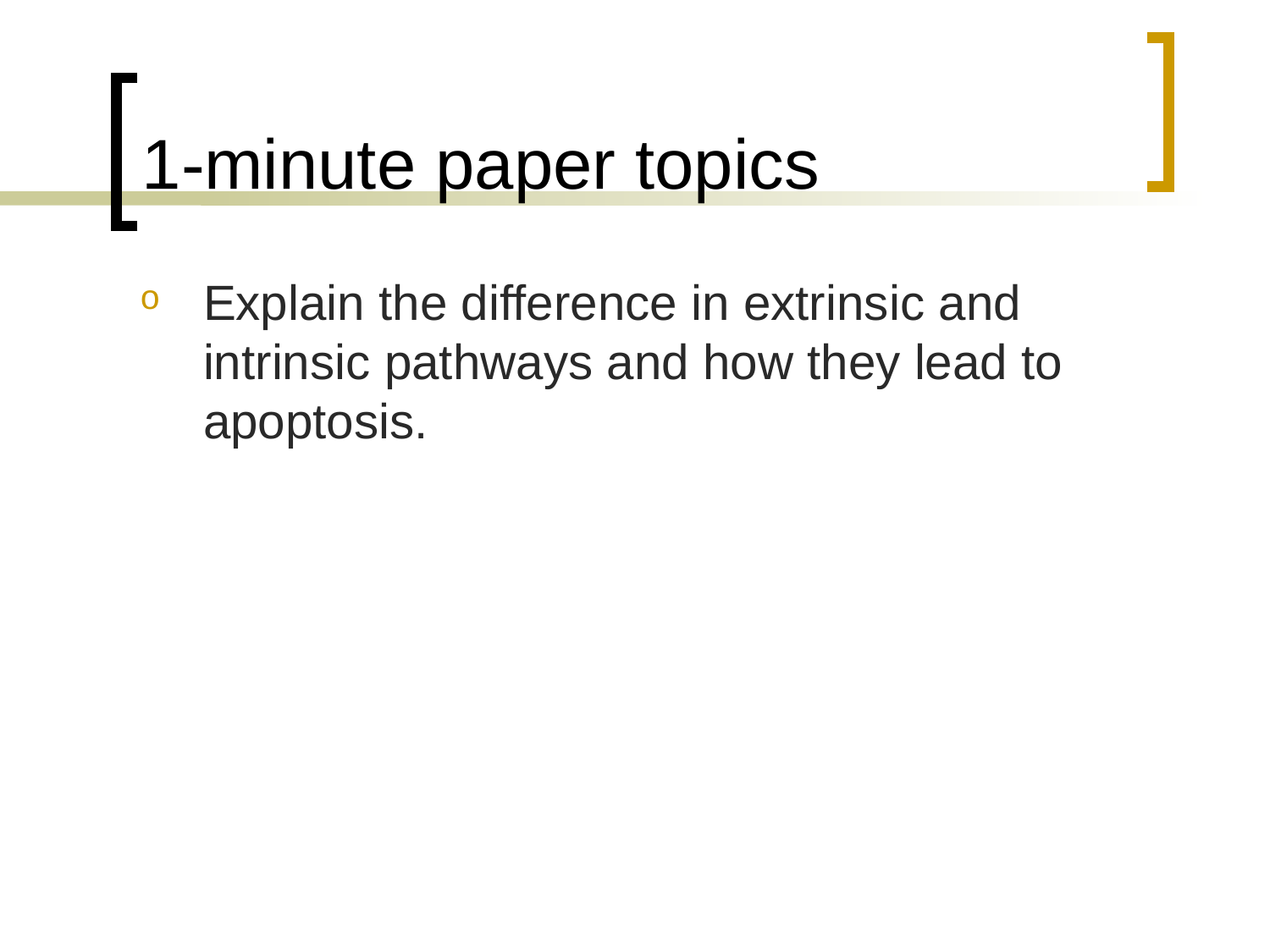

# 1-minute paper topics
Explain the difference in extrinsic and intrinsic pathways and how they lead to apoptosis.